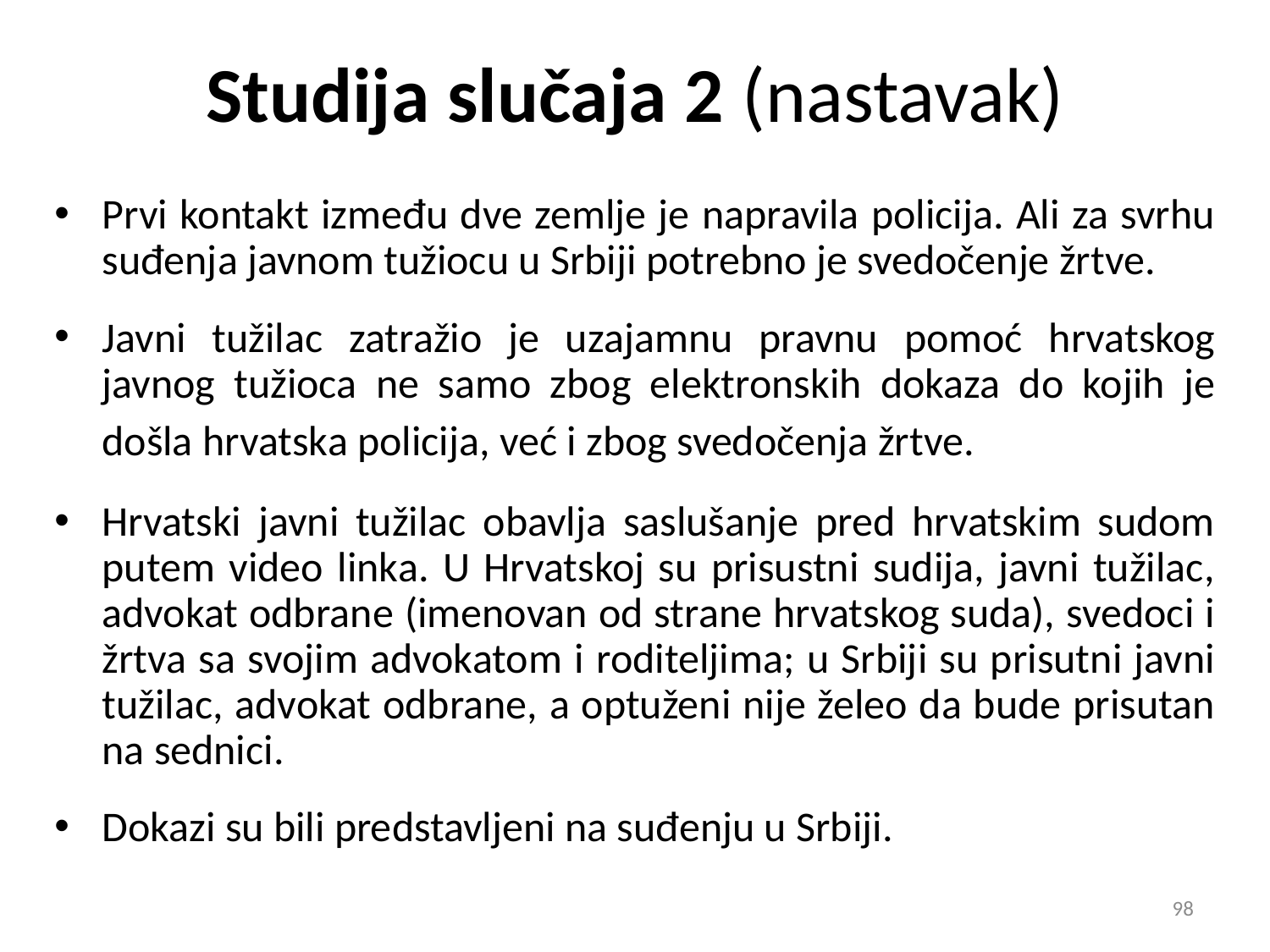

# Studija slučaja 2 (nastavak)
Prvi kontakt između dve zemlje je napravila policija. Ali za svrhu suđenja javnom tužiocu u Srbiji potrebno je svedočenje žrtve.
Javni tužilac zatražio je uzajamnu pravnu pomoć hrvatskog javnog tužioca ne samo zbog elektronskih dokaza do kojih je došla hrvatska policija, već i zbog svedočenja žrtve.
Hrvatski javni tužilac obavlja saslušanje pred hrvatskim sudom putem video linka. U Hrvatskoj su prisustni sudija, javni tužilac, advokat odbrane (imenovan od strane hrvatskog suda), svedoci i žrtva sa svojim advokatom i roditeljima; u Srbiji su prisutni javni tužilac, advokat odbrane, a optuženi nije želeo da bude prisutan na sednici.
Dokazi su bili predstavljeni na suđenju u Srbiji.

98